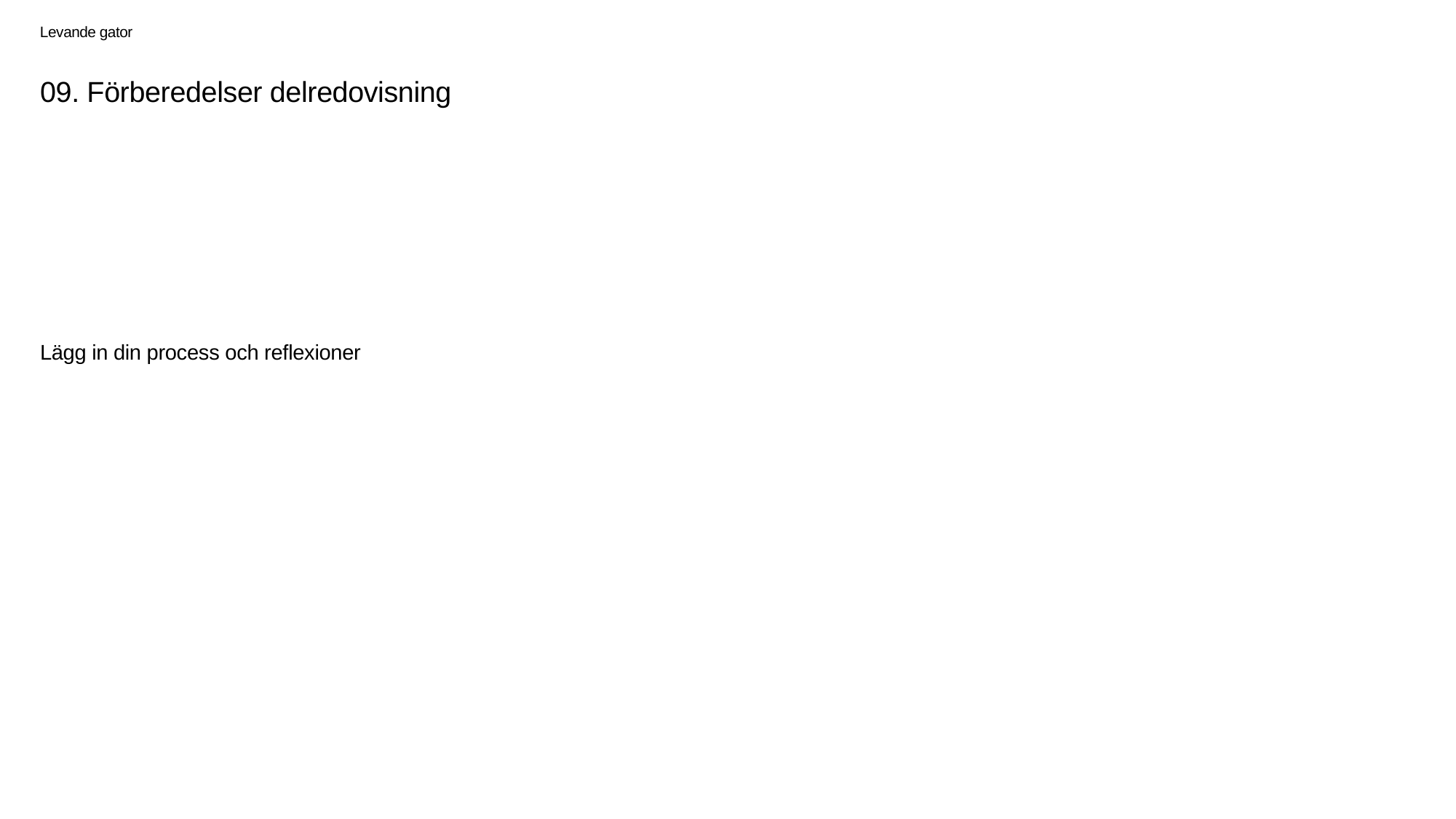

09. Förberedelser delredovisning
Lägg in din process och reflexioner